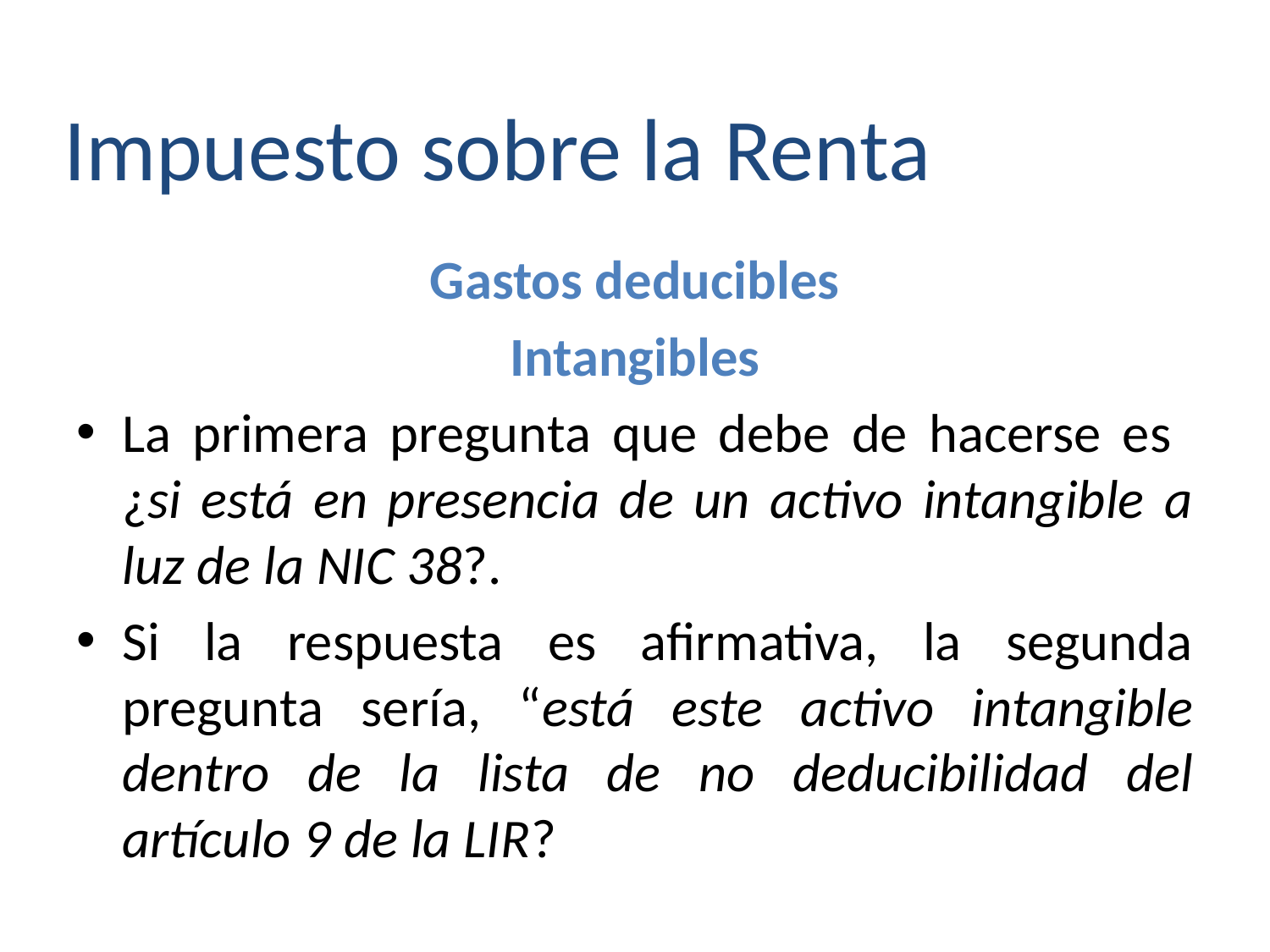

Impuesto sobre la Renta
Gastos deducibles
Intangibles
La primera pregunta que debe de hacerse es  ¿si está en presencia de un activo intangible a luz de la NIC 38?.
Si la respuesta es afirmativa, la segunda pregunta sería, “está este activo intangible dentro de la lista de no deducibilidad del artículo 9 de la LIR?